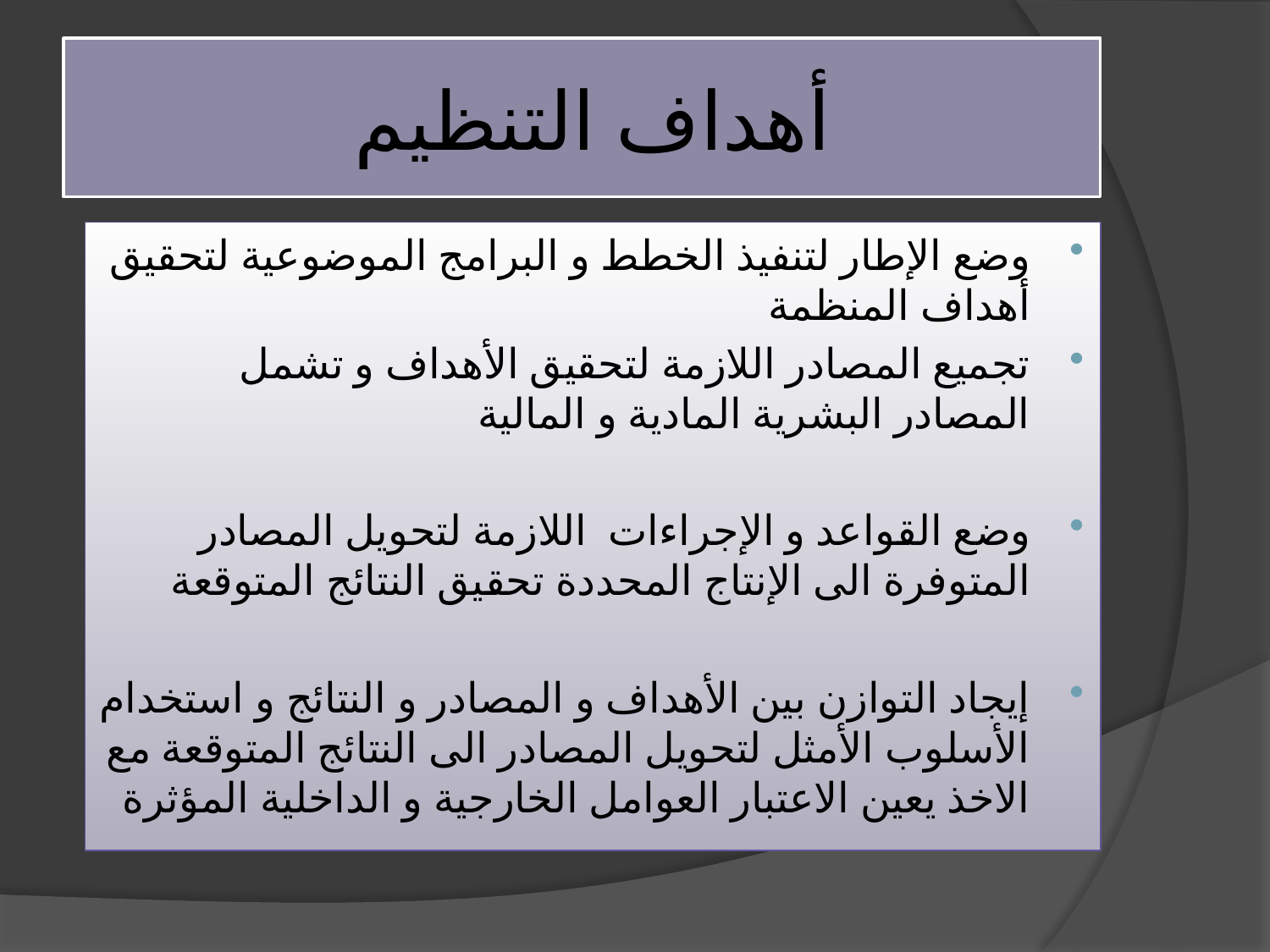

# أهداف التنظيم
وضع الإطار لتنفيذ الخطط و البرامج الموضوعية لتحقيق أهداف المنظمة
تجميع المصادر اللازمة لتحقيق الأهداف و تشمل المصادر البشرية المادية و المالية

وضع القواعد و الإجراءات  اللازمة لتحويل المصادر المتوفرة الى الإنتاج المحددة تحقيق النتائج المتوقعة

إيجاد التوازن بين الأهداف و المصادر و النتائج و استخدام الأسلوب الأمثل لتحويل المصادر الى النتائج المتوقعة مع الاخذ يعين الاعتبار العوامل الخارجية و الداخلية المؤثرة